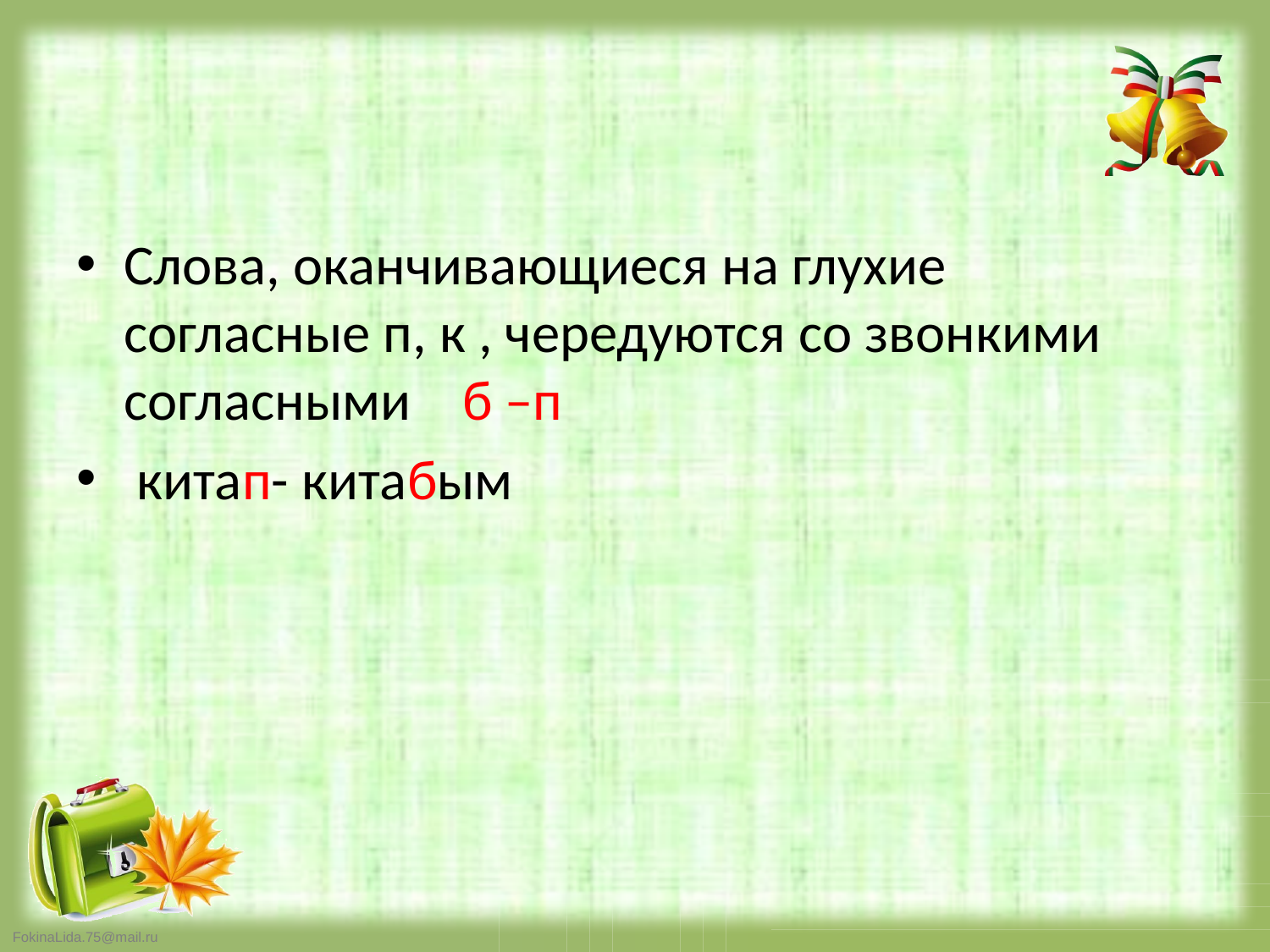

#
Слова, оканчивающиеся на глухие согласные п, к , чередуются со звонкими согласными    б –п
 китап- китабым